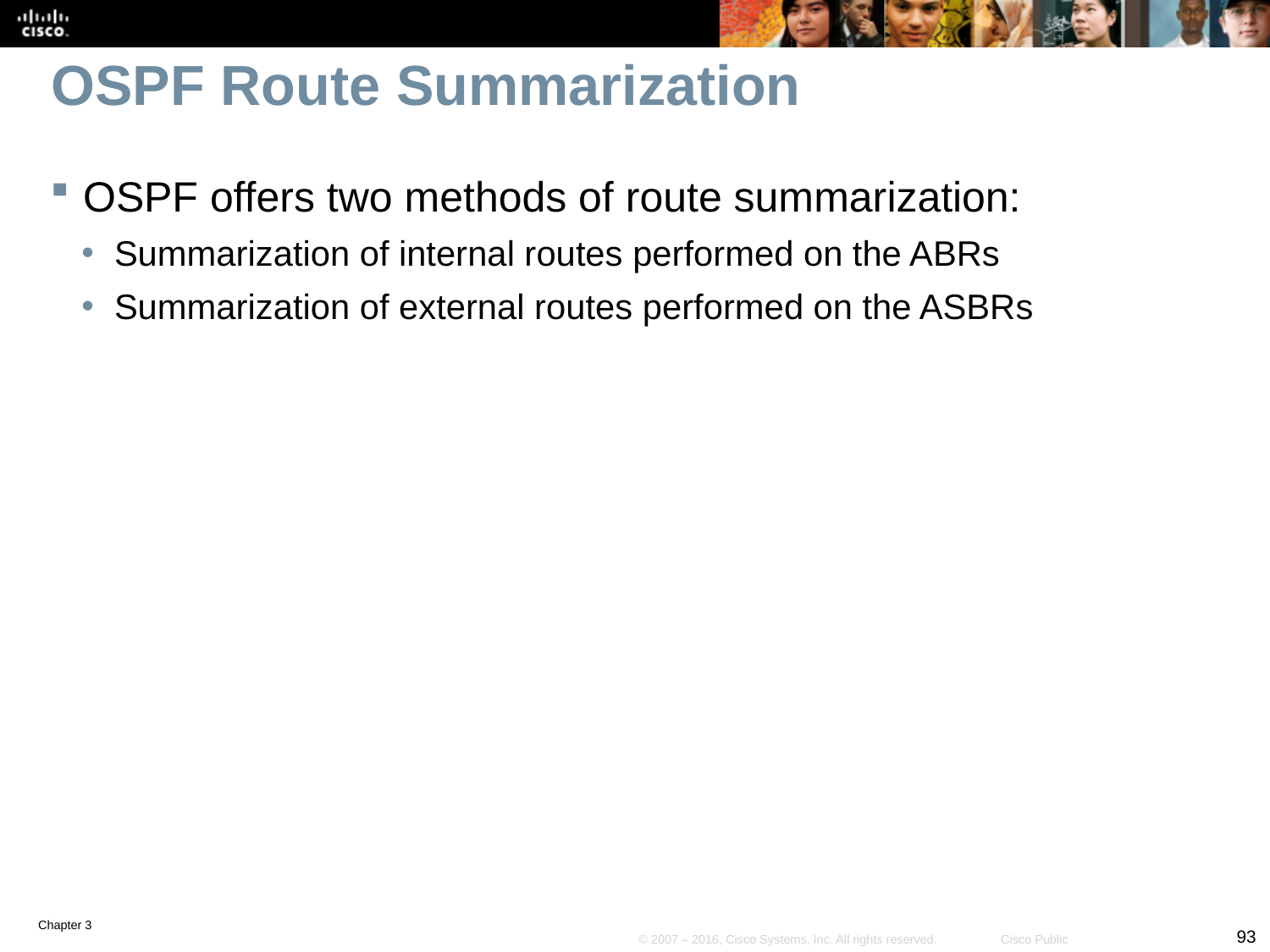

# OSPF Route Summarization
OSPF offers two methods of route summarization:
Summarization of internal routes performed on the ABRs
Summarization of external routes performed on the ASBRs